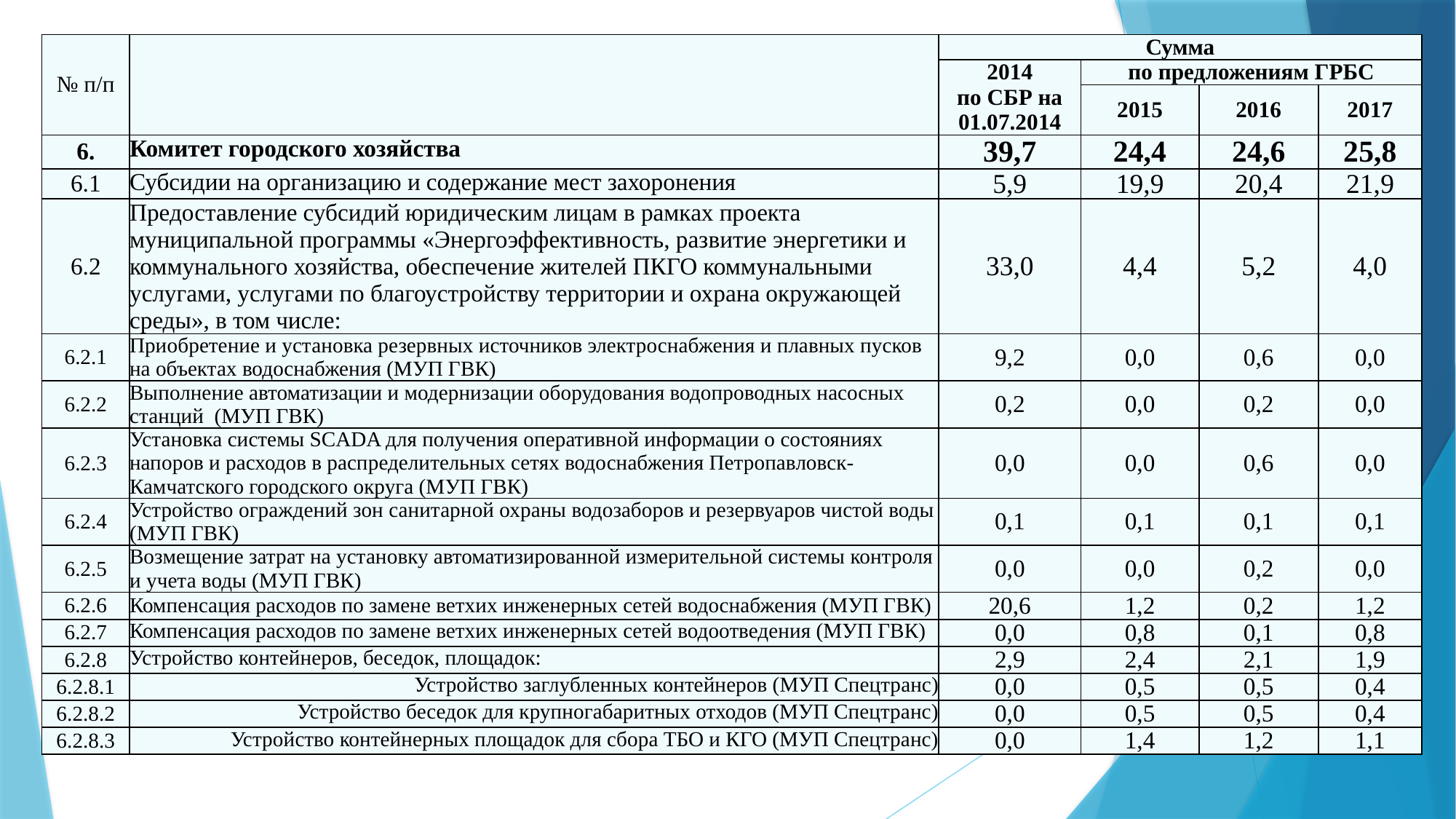

| № п/п |  | Сумма |  |  |  |
| --- | --- | --- | --- | --- | --- |
|  |  | 2014 по СБР на 01.07.2014 | по предложениям ГРБС |  |  |
|  |  |  | 2015 | 2016 | 2017 |
| 6. | Комитет городского хозяйства | 39,7 | 24,4 | 24,6 | 25,8 |
| 6.1 | Субсидии на организацию и содержание мест захоронения | 5,9 | 19,9 | 20,4 | 21,9 |
| 6.2 | Предоставление субсидий юридическим лицам в рамках проекта муниципальной программы «Энергоэффективность, развитие энергетики и коммунального хозяйства, обеспечение жителей ПКГО коммунальными услугами, услугами по благоустройству территории и охрана окружающей среды», в том числе: | 33,0 | 4,4 | 5,2 | 4,0 |
| 6.2.1 | Приобретение и установка резервных источников электроснабжения и плавных пусков на объектах водоснабжения (МУП ГВК) | 9,2 | 0,0 | 0,6 | 0,0 |
| 6.2.2 | Выполнение автоматизации и модернизации оборудования водопроводных насосных станций (МУП ГВК) | 0,2 | 0,0 | 0,2 | 0,0 |
| 6.2.3 | Установка системы SCADA для получения оперативной информации о состояниях напоров и расходов в распределительных сетях водоснабжения Петропавловск-Камчатского городского округа (МУП ГВК) | 0,0 | 0,0 | 0,6 | 0,0 |
| 6.2.4 | Устройство ограждений зон санитарной охраны водозаборов и резервуаров чистой воды (МУП ГВК) | 0,1 | 0,1 | 0,1 | 0,1 |
| 6.2.5 | Возмещение затрат на установку автоматизированной измерительной системы контроля и учета воды (МУП ГВК) | 0,0 | 0,0 | 0,2 | 0,0 |
| 6.2.6 | Компенсация расходов по замене ветхих инженерных сетей водоснабжения (МУП ГВК) | 20,6 | 1,2 | 0,2 | 1,2 |
| 6.2.7 | Компенсация расходов по замене ветхих инженерных сетей водоотведения (МУП ГВК) | 0,0 | 0,8 | 0,1 | 0,8 |
| 6.2.8 | Устройство контейнеров, беседок, площадок: | 2,9 | 2,4 | 2,1 | 1,9 |
| 6.2.8.1 | Устройство заглубленных контейнеров (МУП Спецтранс) | 0,0 | 0,5 | 0,5 | 0,4 |
| 6.2.8.2 | Устройство беседок для крупногабаритных отходов (МУП Спецтранс) | 0,0 | 0,5 | 0,5 | 0,4 |
| 6.2.8.3 | Устройство контейнерных площадок для сбора ТБО и КГО (МУП Спецтранс) | 0,0 | 1,4 | 1,2 | 1,1 |